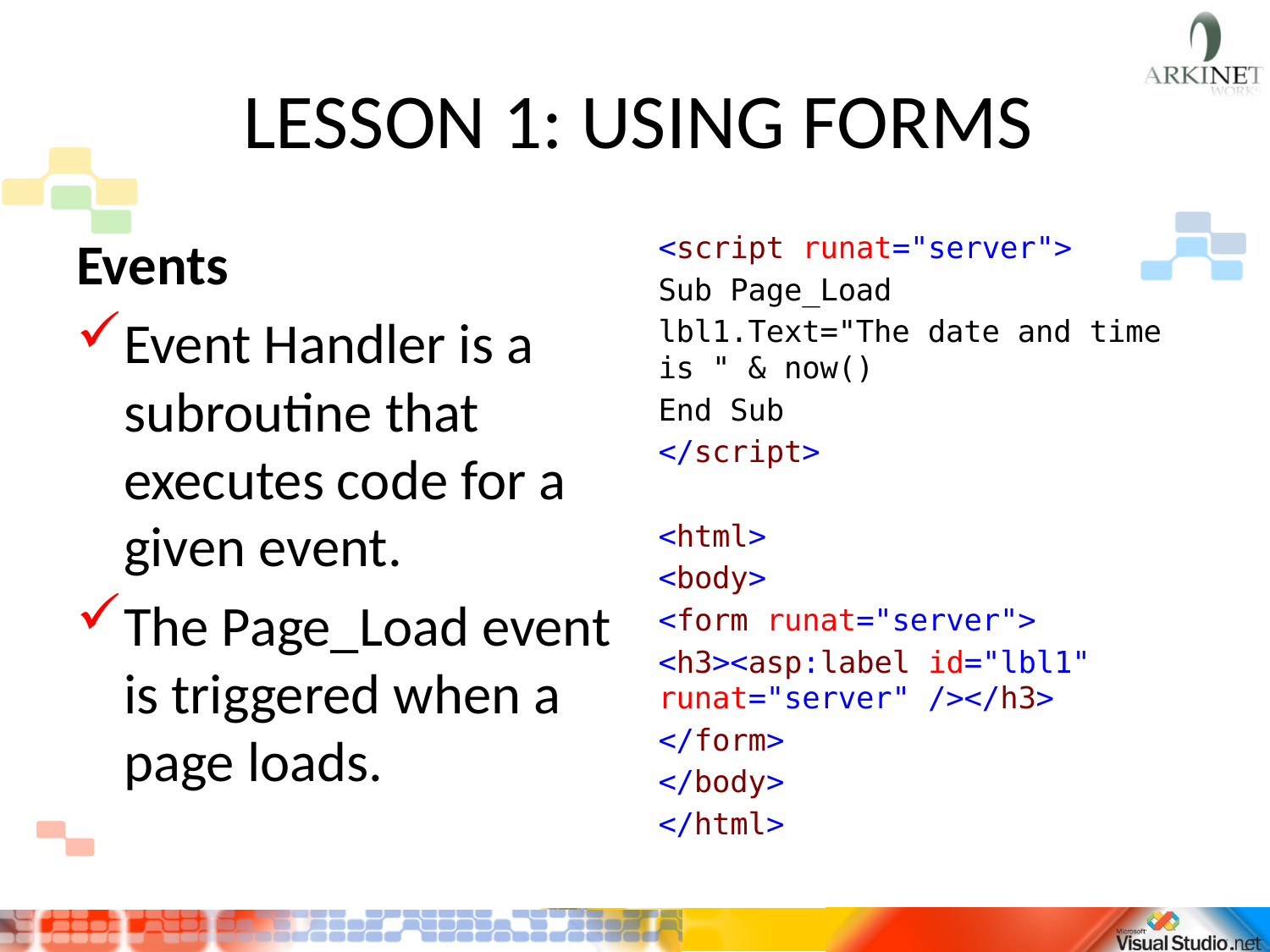

# LESSON 1: USING FORMS
Events
Event Handler is a subroutine that executes code for a given event.
The Page_Load event is triggered when a page loads.
<script runat="server">
Sub Page_Load
lbl1.Text="The date and time is " & now()
End Sub
</script>

<html>
<body>
<form runat="server">
<h3><asp:label id="lbl1" runat="server" /></h3>
</form>
</body>
</html>